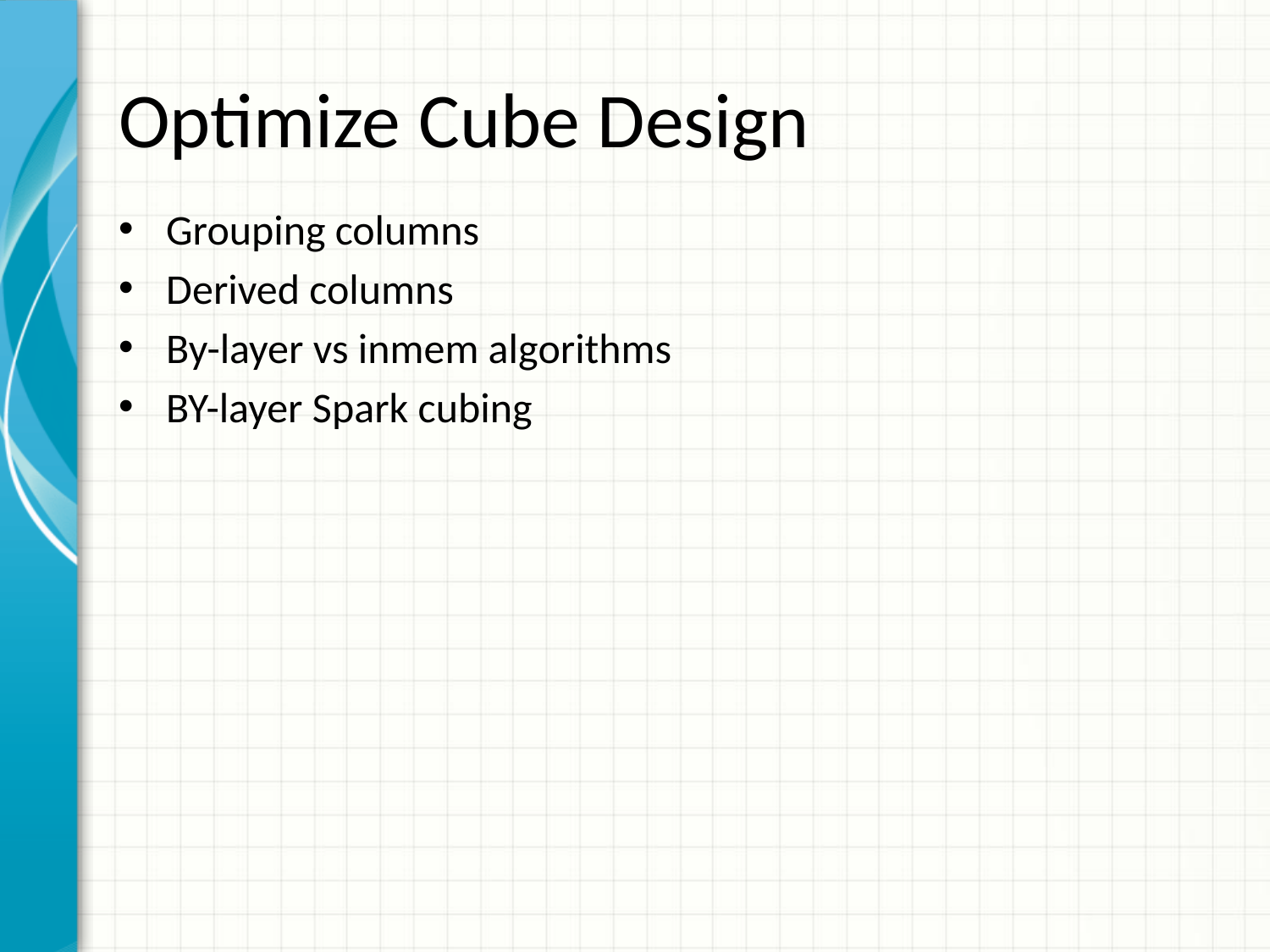

# Optimize Cube Design
Grouping columns
Derived columns
By-layer vs inmem algorithms
BY-layer Spark cubing